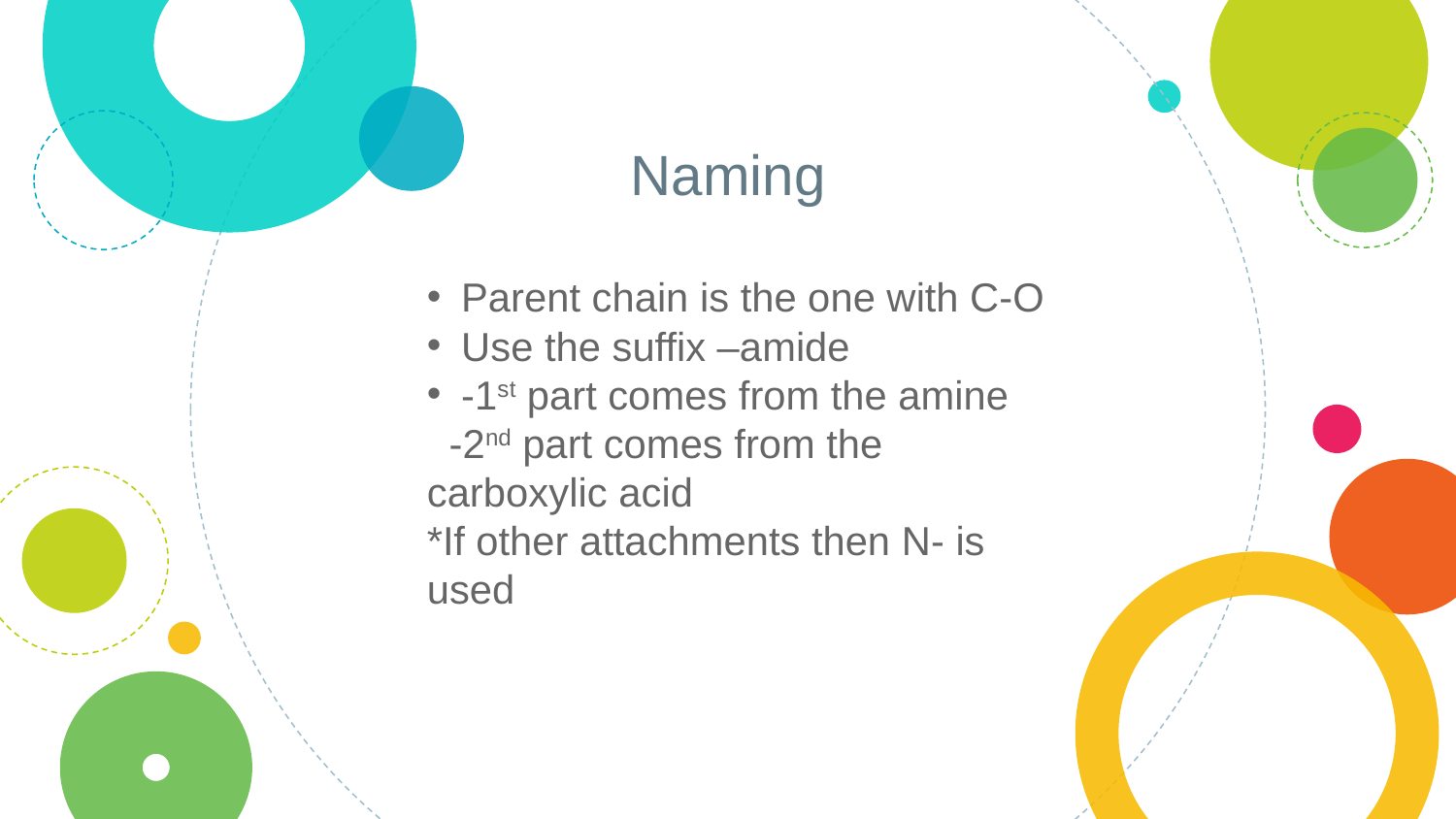

# Naming
Parent chain is the one with C-O
Use the suffix –amide
-1st part comes from the amine
  -2nd part comes from the carboxylic acid
*If other attachments then N- is used